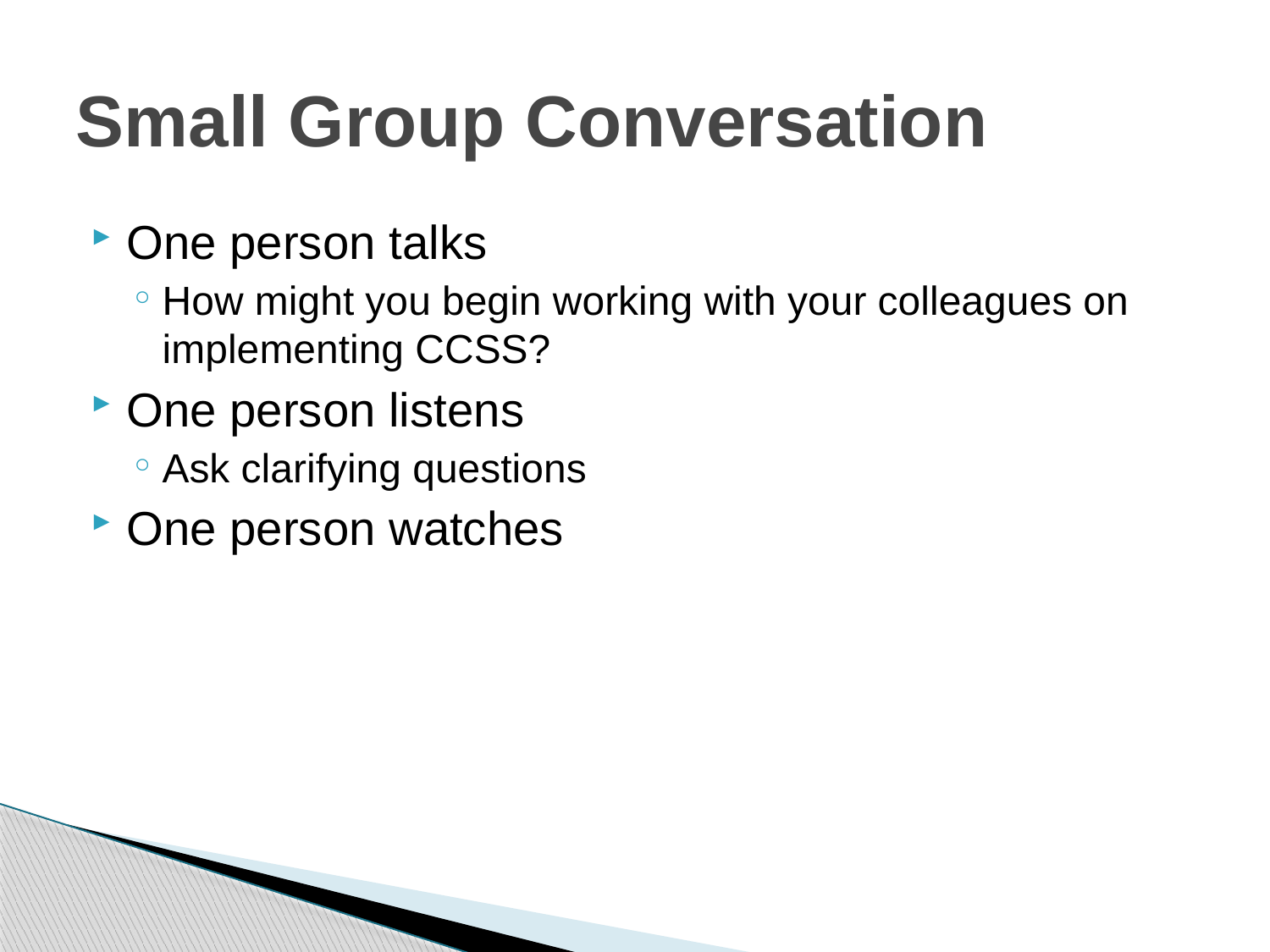

# Small Group Conversation
One person talks
How might you begin working with your colleagues on implementing CCSS?
One person listens
Ask clarifying questions
One person watches